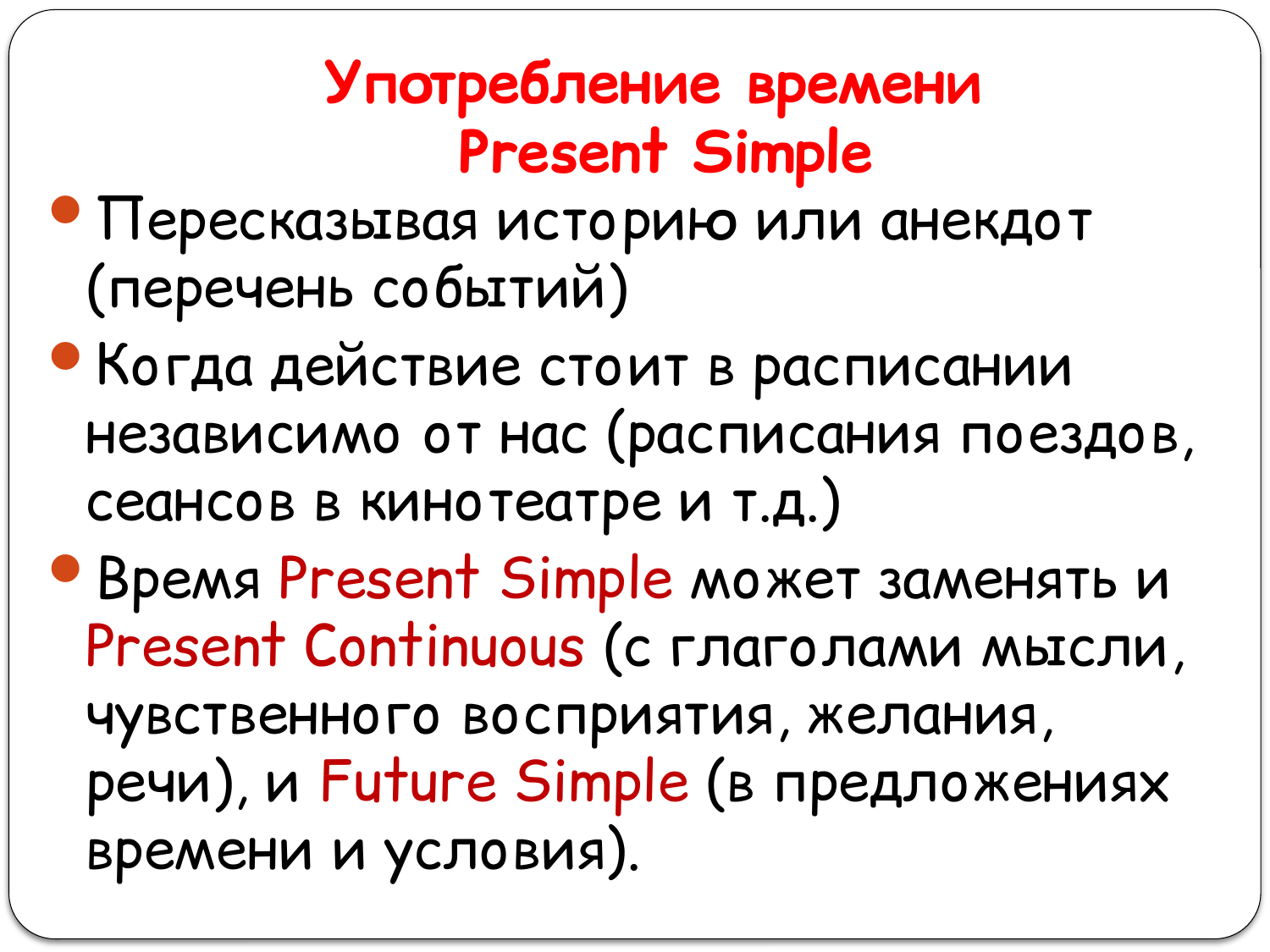

# Употребление времени Present Simple
Пересказывая историю или анекдот (перечень событий)
Когда действие стоит в расписании независимо от нас (расписания поездов, сеансов в кинотеатре и т.д.)
Время Present Simple может заменять и Present Continuous (с глаголами мысли, чувственного восприятия, желания, речи), и Future Simple (в предложениях времени и условия).